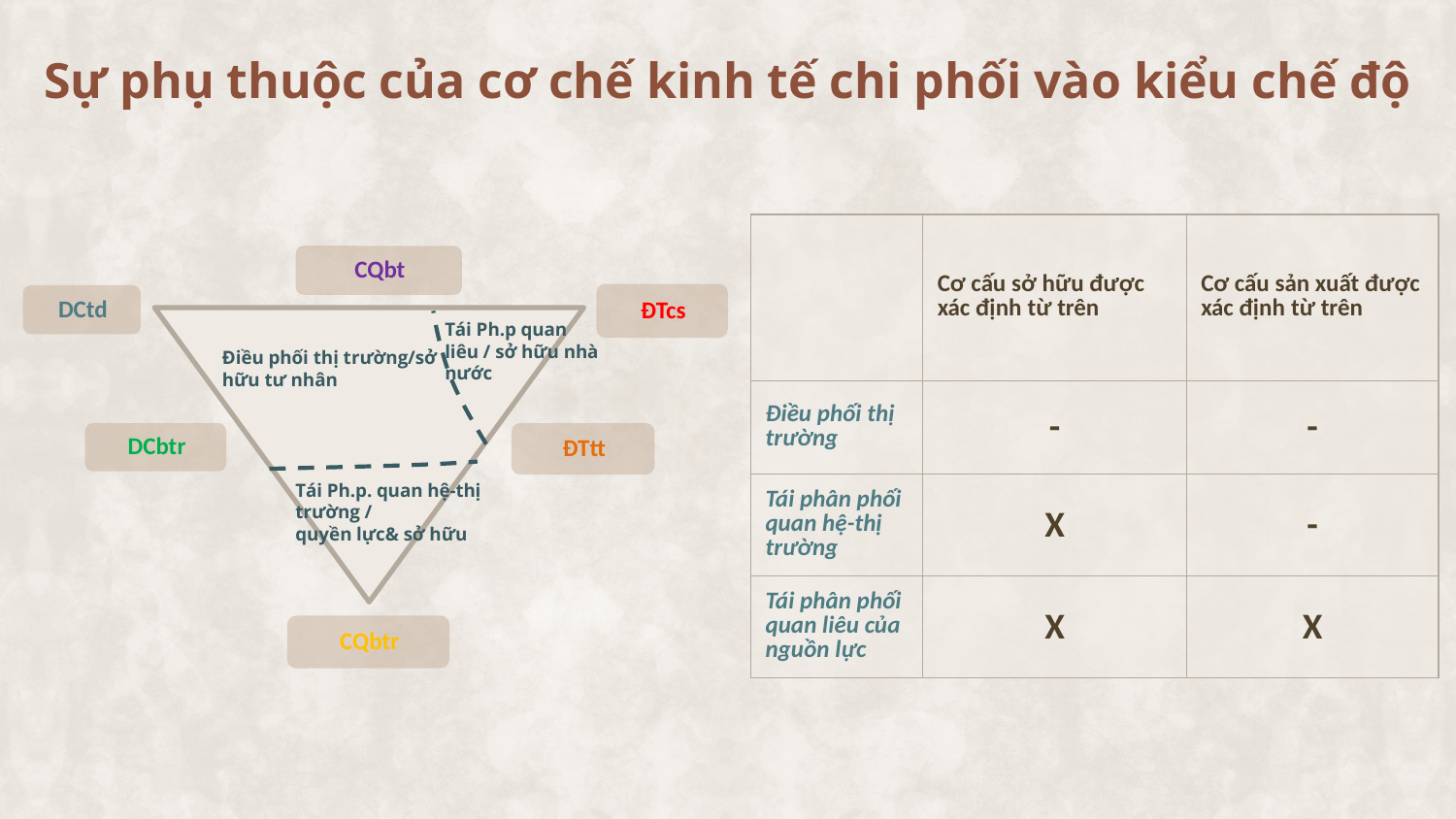

# Sự phụ thuộc của cơ chế kinh tế chi phối vào kiểu chế độ

ĐTcs
DCtd
CQbtr
CQbt
ĐTtt
DCbtr
|  | Cơ cấu sở hữu được xác định từ trên | Cơ cấu sản xuất được xác định từ trên |
| --- | --- | --- |
| Điều phối thị trường | - | - |
| Tái phân phối quan hệ-thị trường | X | - |
| Tái phân phối quan liêu của nguồn lực | X | X |

Tái Ph.p quan liêu / sở hữu nhà nước
Điều phối thị trường/sở hữu tư nhân

Tái Ph.p. quan hệ-thị trường /
quyền lực& sở hữu